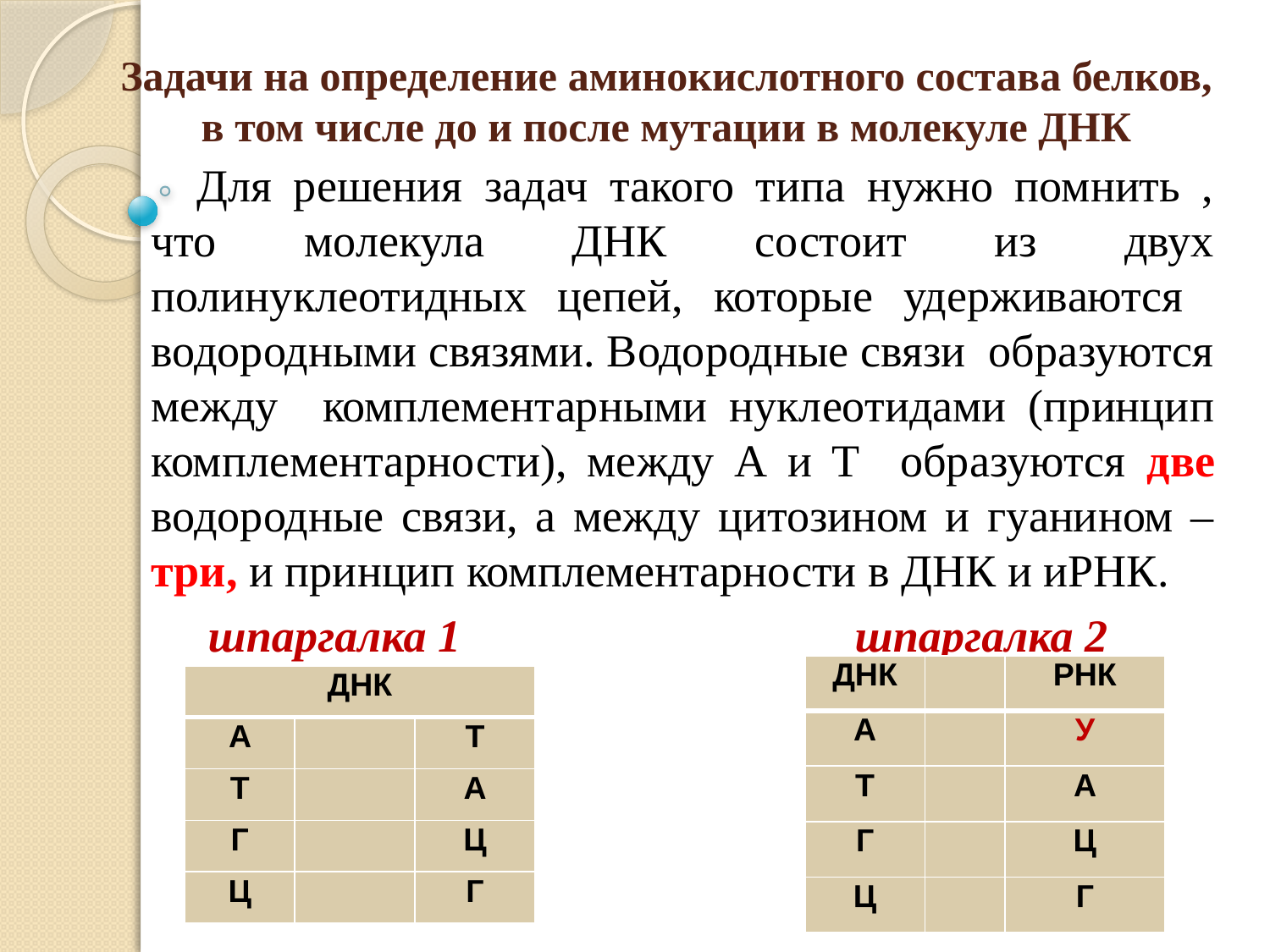

# Задачи на определение аминокислотного состава белков, в том числе до и после мутации в молекуле ДНК
Для решения задач такого типа нужно помнить , что молекула ДНК состоит из двух полинуклеотидных цепей, которые удерживаются  водородными связями. Водородные связи  образуются между  комплементарными нуклеотидами (принцип комплементарности), между А и Т  образуются две водородные связи, а между цитозином и гуанином – три, и принцип комплементарности в ДНК и иРНК.
 шпаргалка 1 			      шпаргалка 2

| ДНК |  | РНК |
| --- | --- | --- |
| А |  | У |
| Т |  | А |
| Г |  | Ц |
| Ц |  | Г |
| ДНК |  |  |
| --- | --- | --- |
| А |  | Т |
| Т |  | А |
| Г |  | Ц |
| Ц |  | Г |